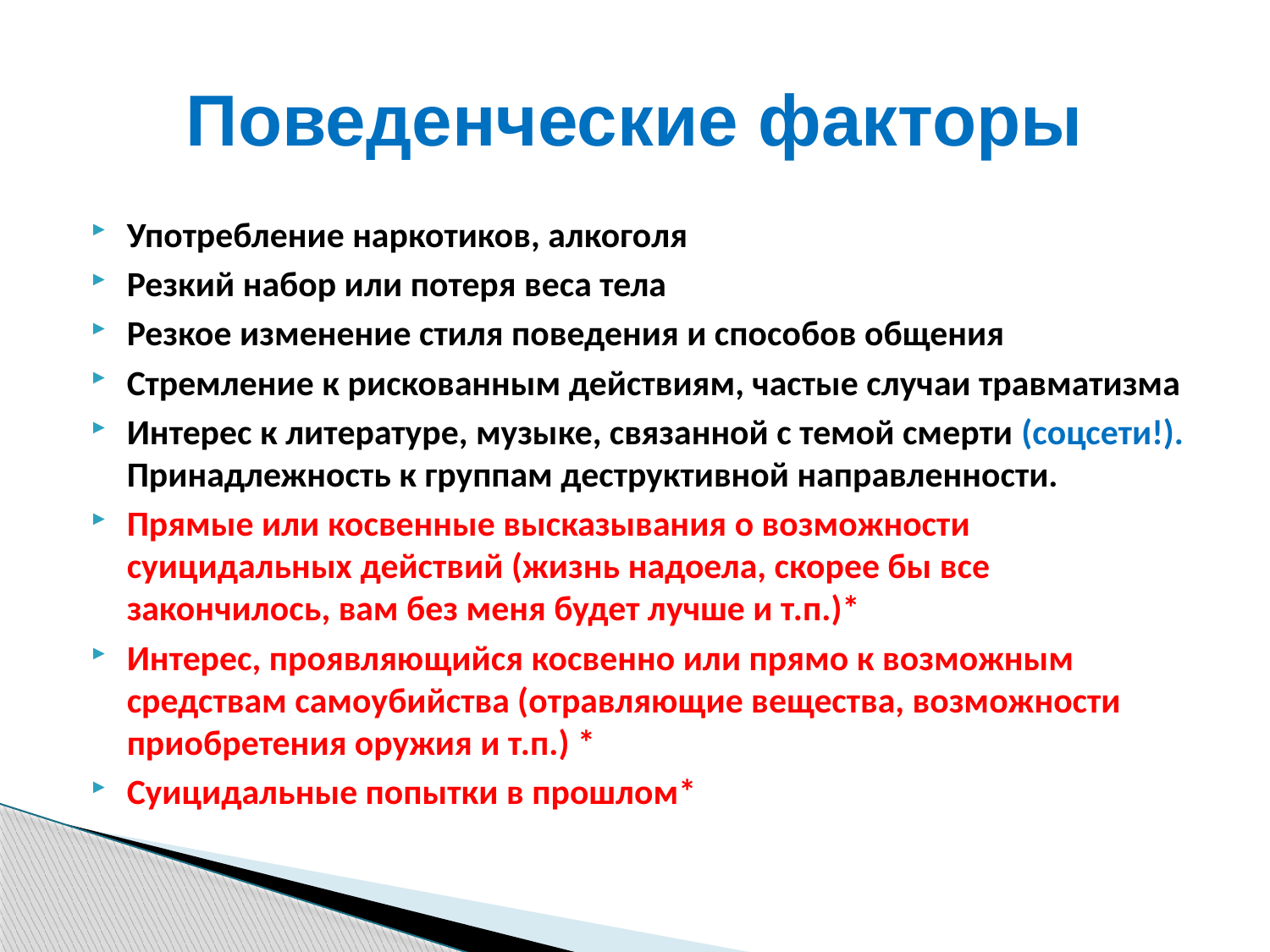

# Поведенческие факторы
Употребление наркотиков, алкоголя
Резкий набор или потеря веса тела
Резкое изменение стиля поведения и способов общения
Стремление к рискованным действиям, частые случаи травматизма
Интерес к литературе, музыке, связанной с темой смерти (соцсети!). Принадлежность к группам деструктивной направленности.
Прямые или косвенные высказывания о возможности суицидальных действий (жизнь надоела, скорее бы все закончилось, вам без меня будет лучше и т.п.)*
Интерес, проявляющийся косвенно или прямо к возможным средствам самоубийства (отравляющие вещества, возможности приобретения оружия и т.п.) *
Суицидальные попытки в прошлом*